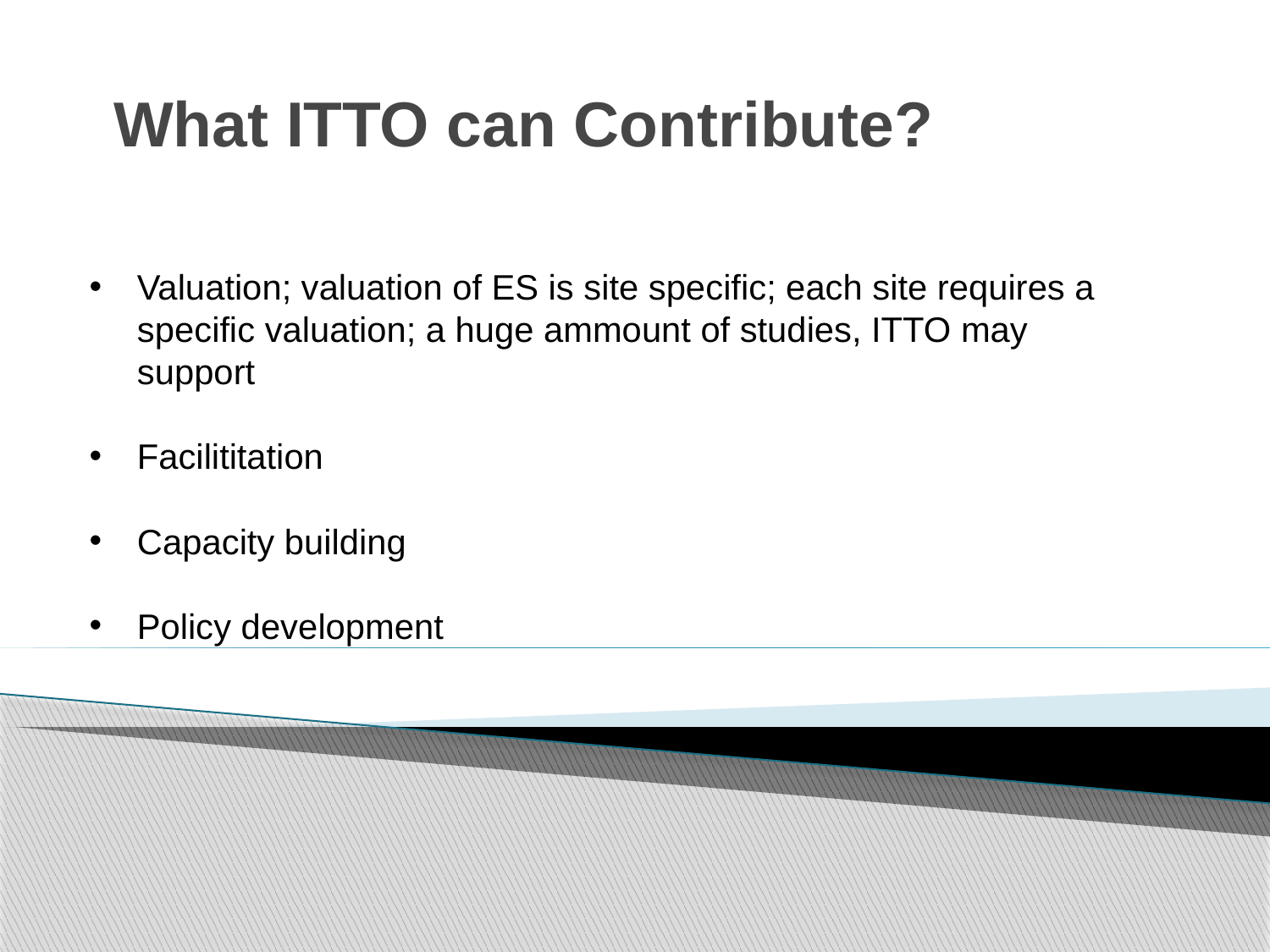

# What ITTO can Contribute?

Valuation; valuation of ES is site specific; each site requires a specific valuation; a huge ammount of studies, ITTO may support

Facilititation

Capacity building

Policy development